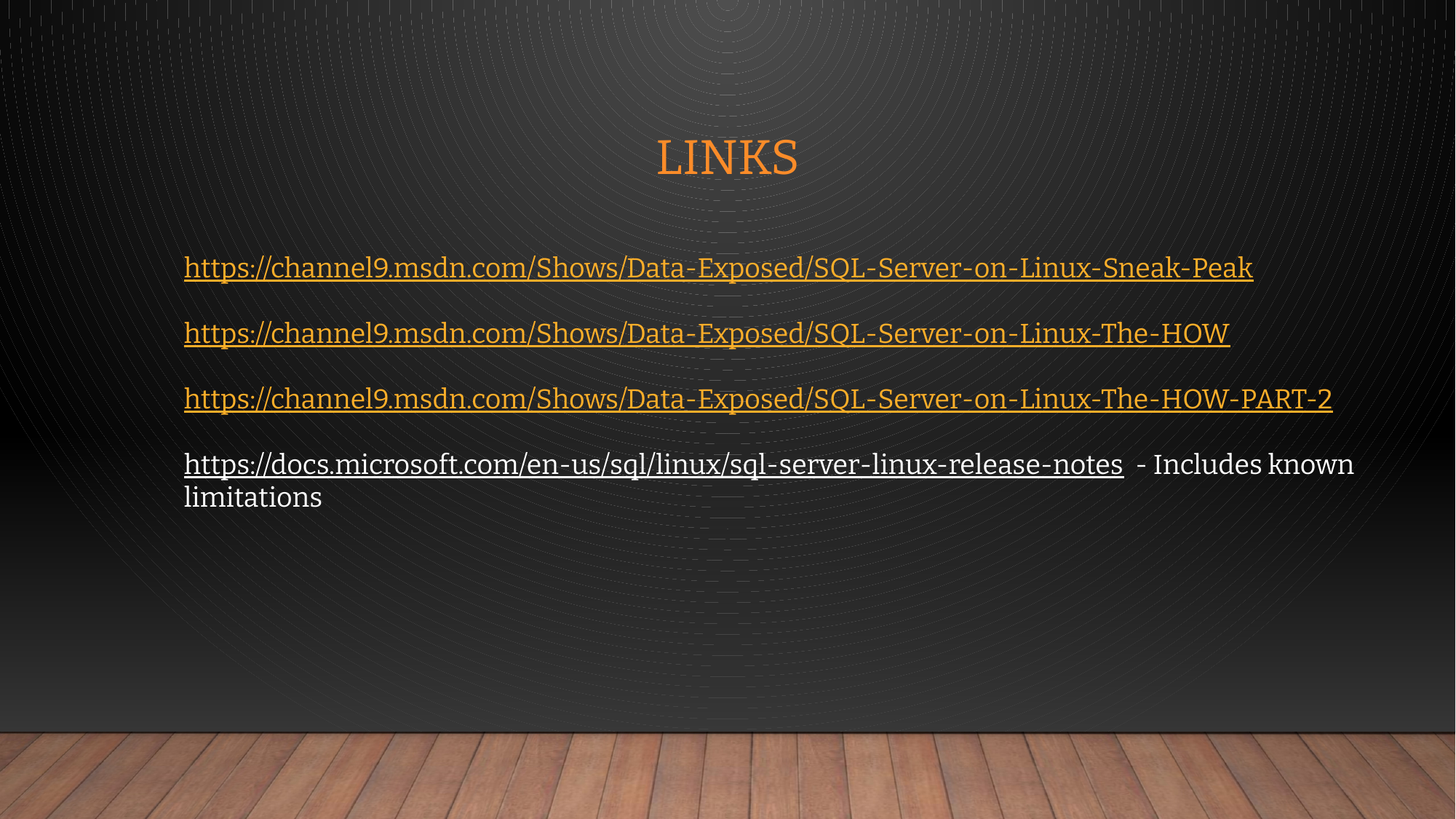

# LINKS
https://channel9.msdn.com/Shows/Data-Exposed/SQL-Server-on-Linux-Sneak-Peak

https://channel9.msdn.com/Shows/Data-Exposed/SQL-Server-on-Linux-The-HOW

https://channel9.msdn.com/Shows/Data-Exposed/SQL-Server-on-Linux-The-HOW-PART-2

https://docs.microsoft.com/en-us/sql/linux/sql-server-linux-release-notes  - Includes known limitations